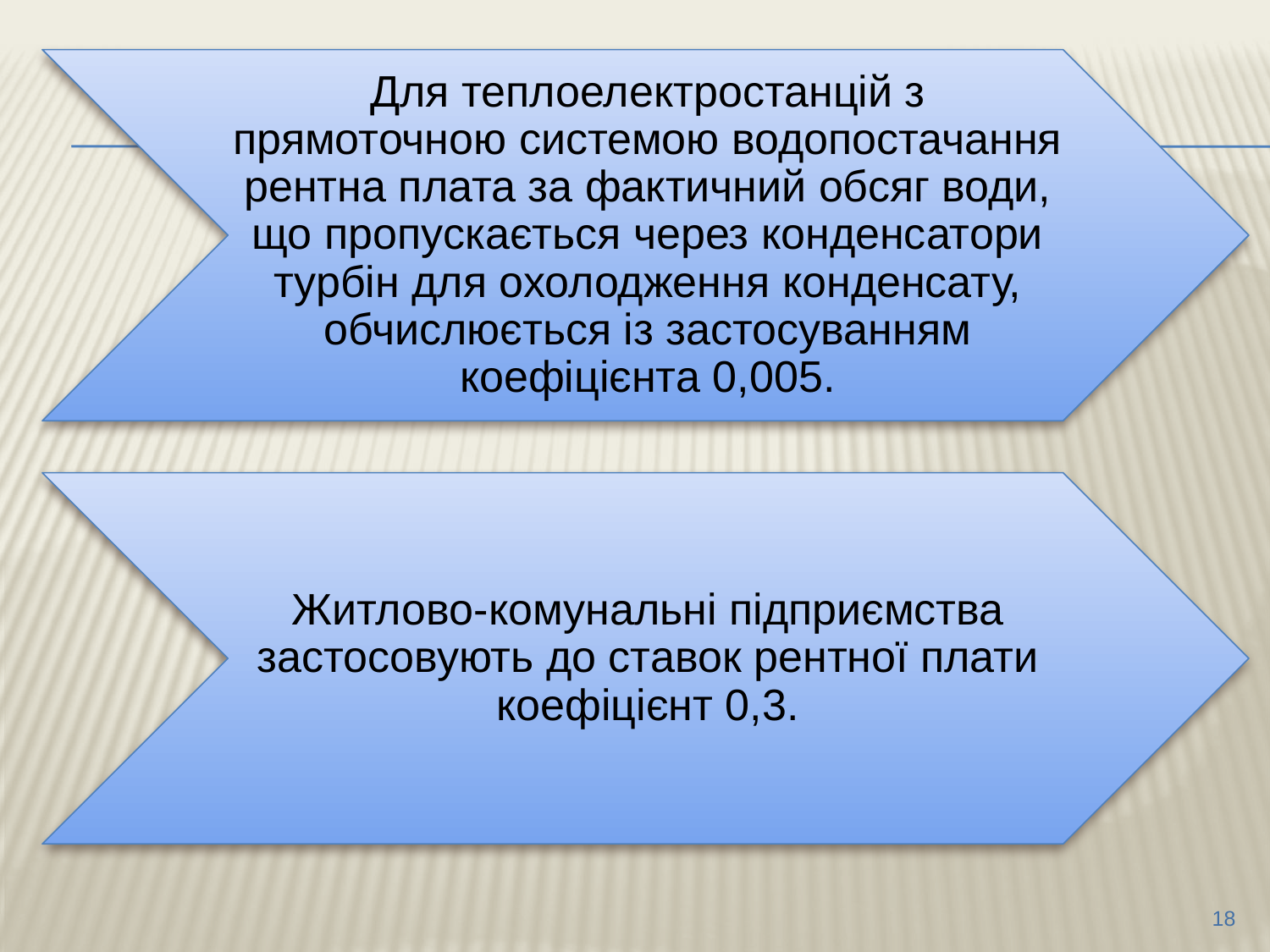

Для теплоелектростанцій з прямоточною системою водопостачання рентна плата за фактичний обсяг води, що пропускається через конденсатори турбін для охолодження конденсату, обчислюється із застосуванням коефіцієнта 0,005.
Житлово-комунальні підприємства застосовують до ставок рентної плати коефіцієнт 0,3.
18